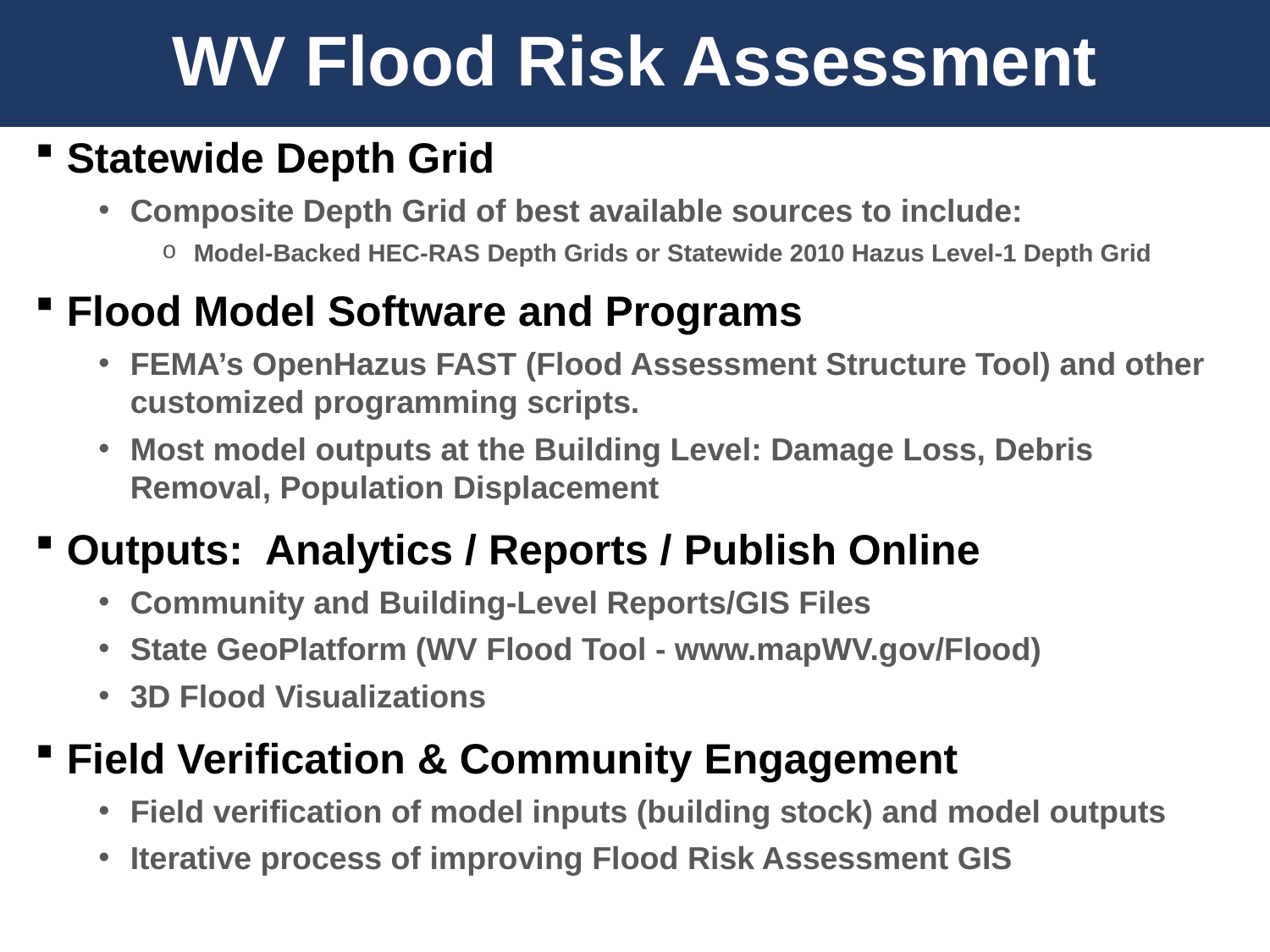

WV Flood Risk Assessment
Statewide Depth Grid
Composite Depth Grid of best available sources to include:
Model-Backed HEC-RAS Depth Grids or Statewide 2010 Hazus Level-1 Depth Grid
Flood Model Software and Programs
FEMA’s OpenHazus FAST (Flood Assessment Structure Tool) and other customized programming scripts.
Most model outputs at the Building Level: Damage Loss, Debris Removal, Population Displacement
Outputs:  Analytics / Reports / Publish Online
Community and Building-Level Reports/GIS Files
State GeoPlatform (WV Flood Tool - www.mapWV.gov/Flood)
3D Flood Visualizations
Field Verification & Community Engagement
Field verification of model inputs (building stock) and model outputs
Iterative process of improving Flood Risk Assessment GIS